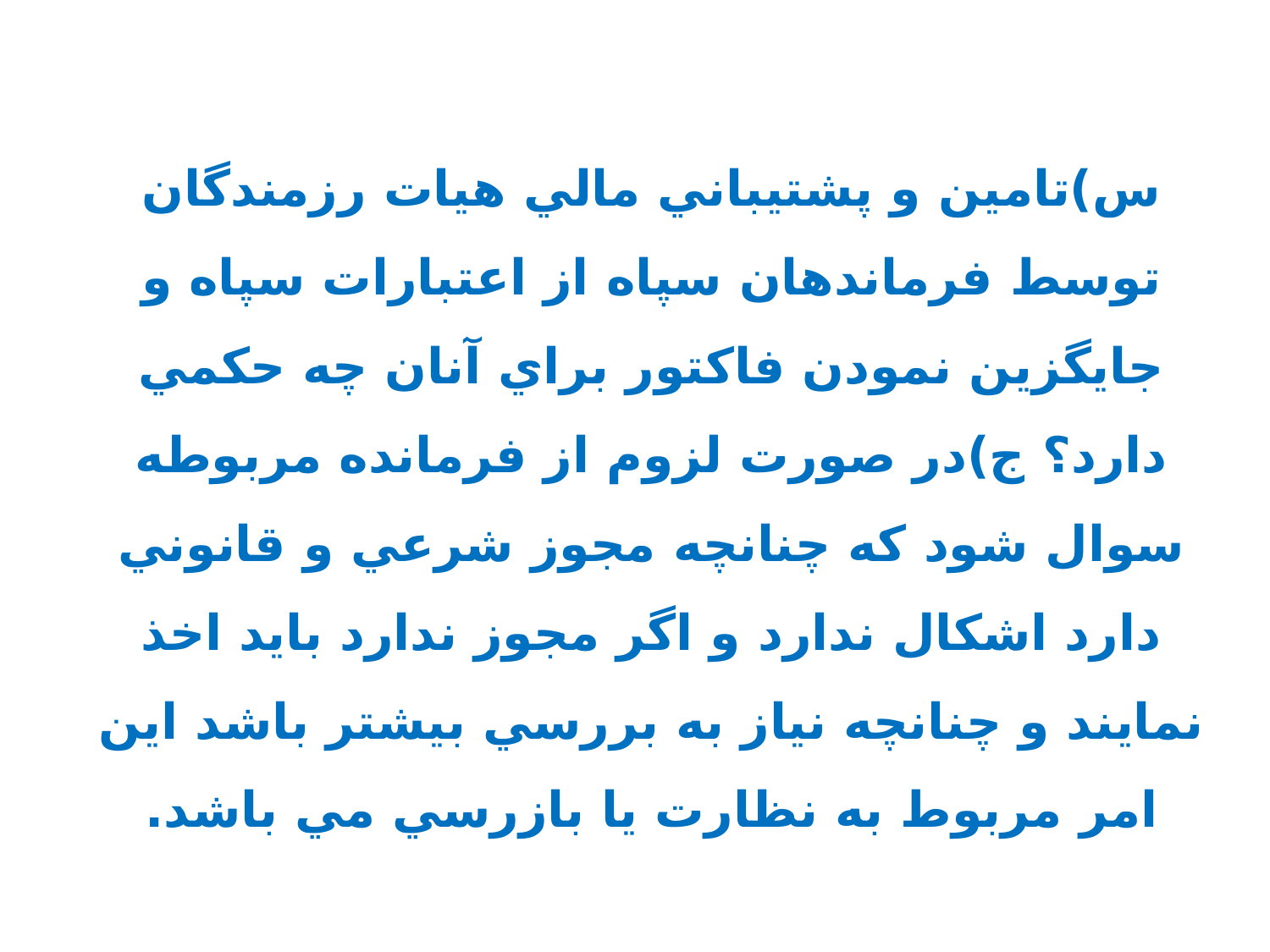

س)تامين و پشتيباني مالي هيات رزمندگان توسط فرماندهان سپاه از اعتبارات سپاه و جايگزين نمودن فاكتور براي آنان چه حكمي دارد؟ ج)در صورت لزوم از فرمانده مربوطه سوال شود كه چنانچه مجوز شرعي و قانوني دارد اشكال ندارد و اگر مجوز ندارد بايد اخذ نمايند و چنانچه نياز به بررسي بيشتر باشد اين امر مربوط به نظارت يا بازرسي مي باشد.